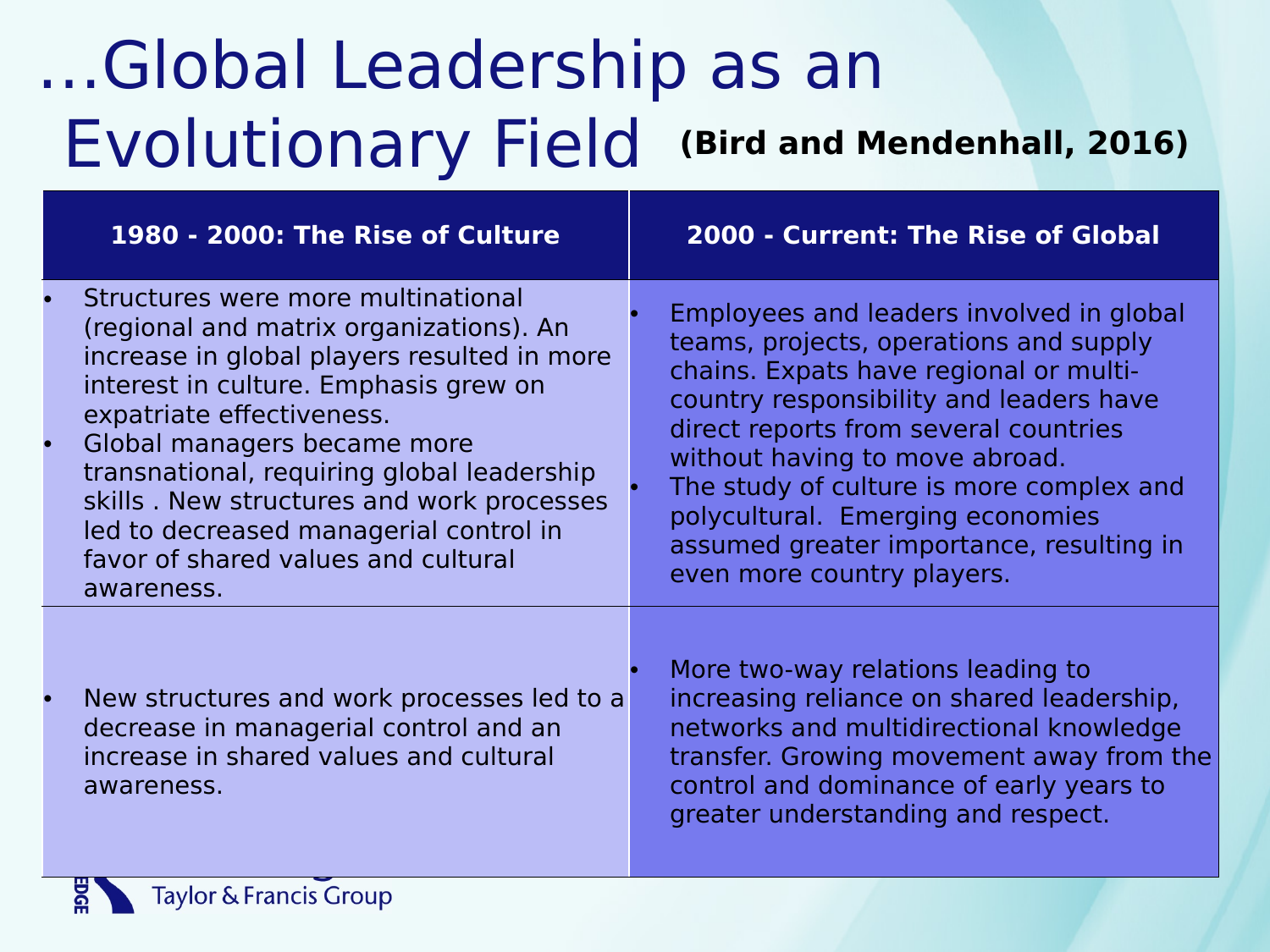

# …Global Leadership as an Evolutionary Field
(Bird and Mendenhall, 2016)

| 1980 - 2000: The Rise of Culture | 2000 - Current: The Rise of Global |
| --- | --- |
| Structures were more multinational (regional and matrix organizations). An increase in global players resulted in more interest in culture. Emphasis grew on expatriate effectiveness. Global managers became more transnational, requiring global leadership skills . New structures and work processes led to decreased managerial control in favor of shared values and cultural awareness. | Employees and leaders involved in global teams, projects, operations and supply chains. Expats have regional or multi-country responsibility and leaders have direct reports from several countries without having to move abroad. The study of culture is more complex and polycultural. Emerging economies assumed greater importance, resulting in even more country players. |
| New structures and work processes led to a decrease in managerial control and an increase in shared values and cultural awareness. | More two-way relations leading to increasing reliance on shared leadership, networks and multidirectional knowledge transfer. Growing movement away from the control and dominance of early years to greater understanding and respect. |